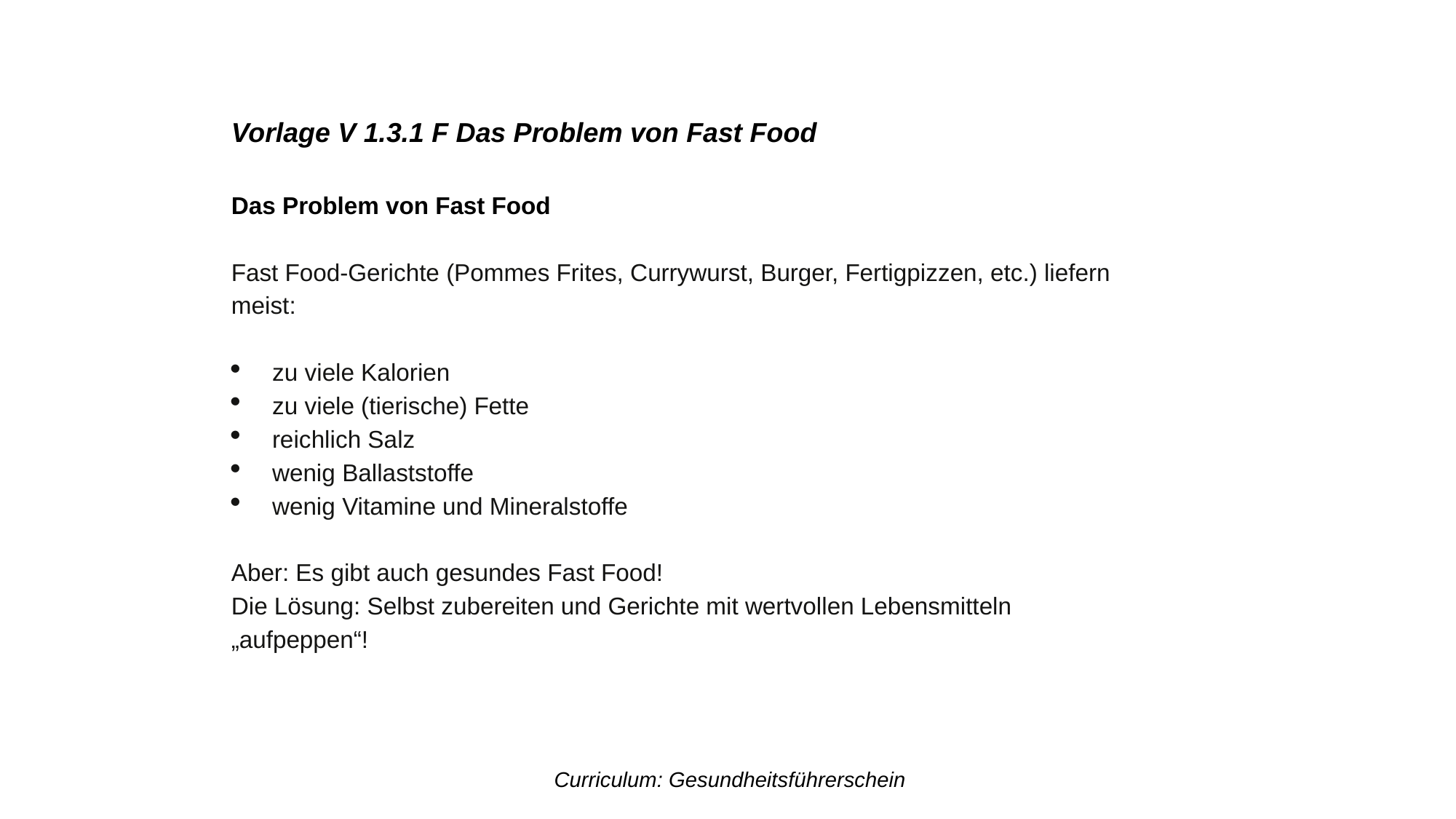

Vorlage V 1.3.1 F Das Problem von Fast Food

Das Problem von Fast Food

Fast Food-Gerichte (Pommes Frites, Currywurst, Burger, Fertigpizzen, etc.) liefern meist:

zu viele Kalorien
zu viele (tierische) Fette
reichlich Salz
wenig Ballaststoffe
wenig Vitamine und Mineralstoffe

Aber: Es gibt auch gesundes Fast Food!
Die Lösung: Selbst zubereiten und Gerichte mit wertvollen Lebensmitteln „aufpeppen“!

Curriculum: Gesundheitsführerschein